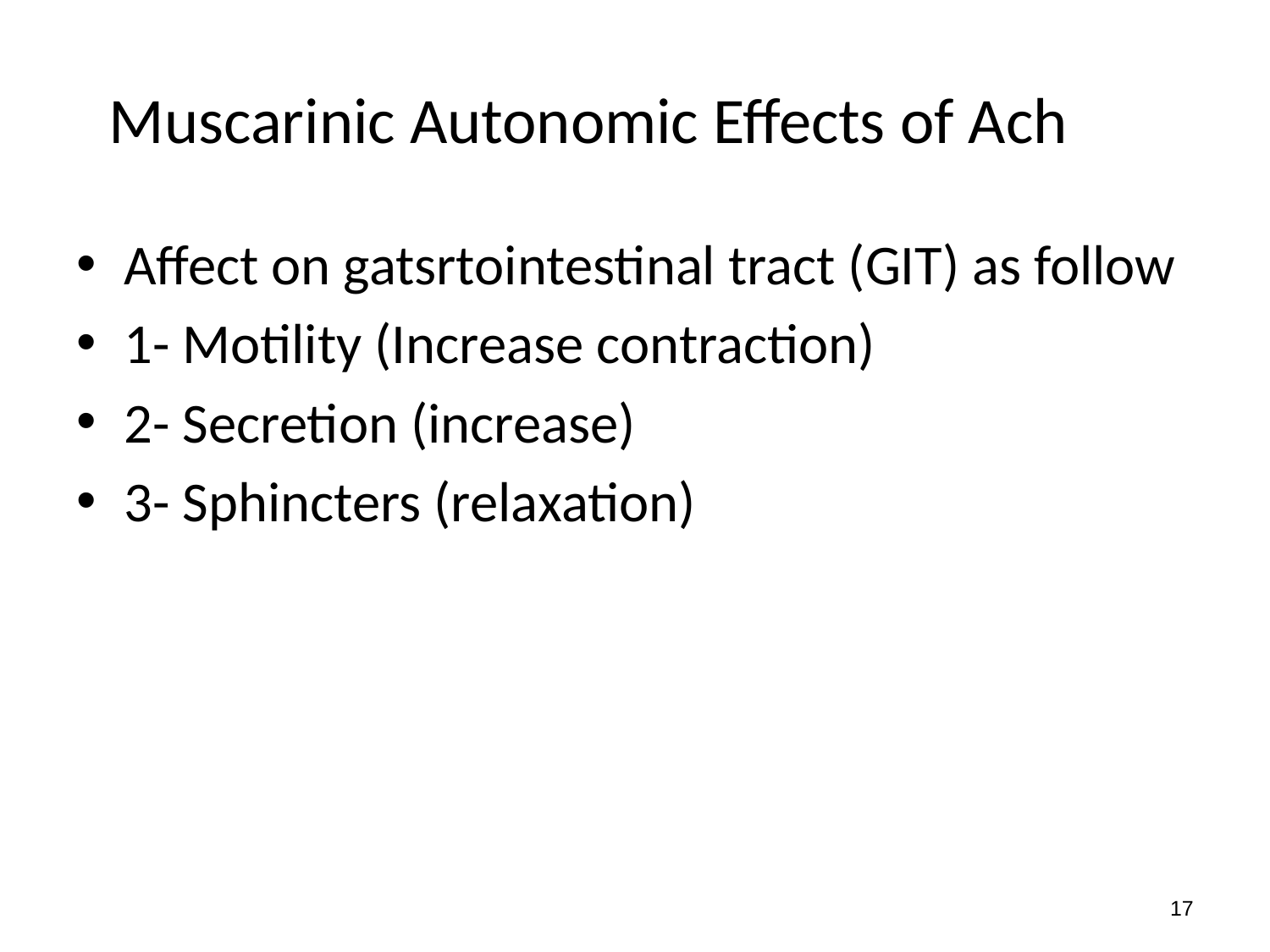

# Muscarinic Autonomic Effects of Ach
Affect on gatsrtointestinal tract (GIT) as follow
1- Motility (Increase contraction)
2- Secretion (increase)
3- Sphincters (relaxation)
17